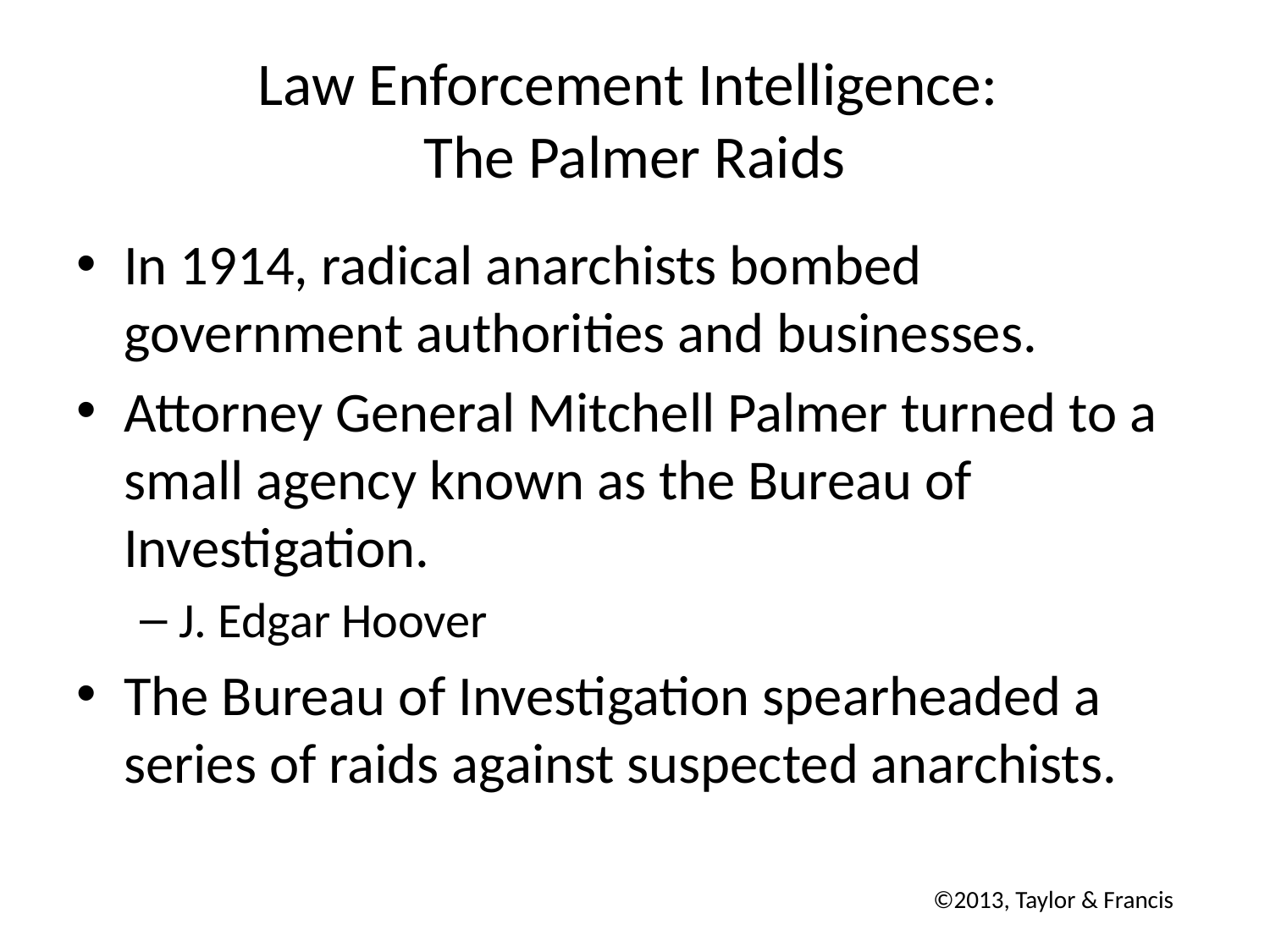

# Law Enforcement Intelligence: The Palmer Raids
In 1914, radical anarchists bombed government authorities and businesses.
Attorney General Mitchell Palmer turned to a small agency known as the Bureau of Investigation.
J. Edgar Hoover
The Bureau of Investigation spearheaded a series of raids against suspected anarchists.
©2013, Taylor & Francis